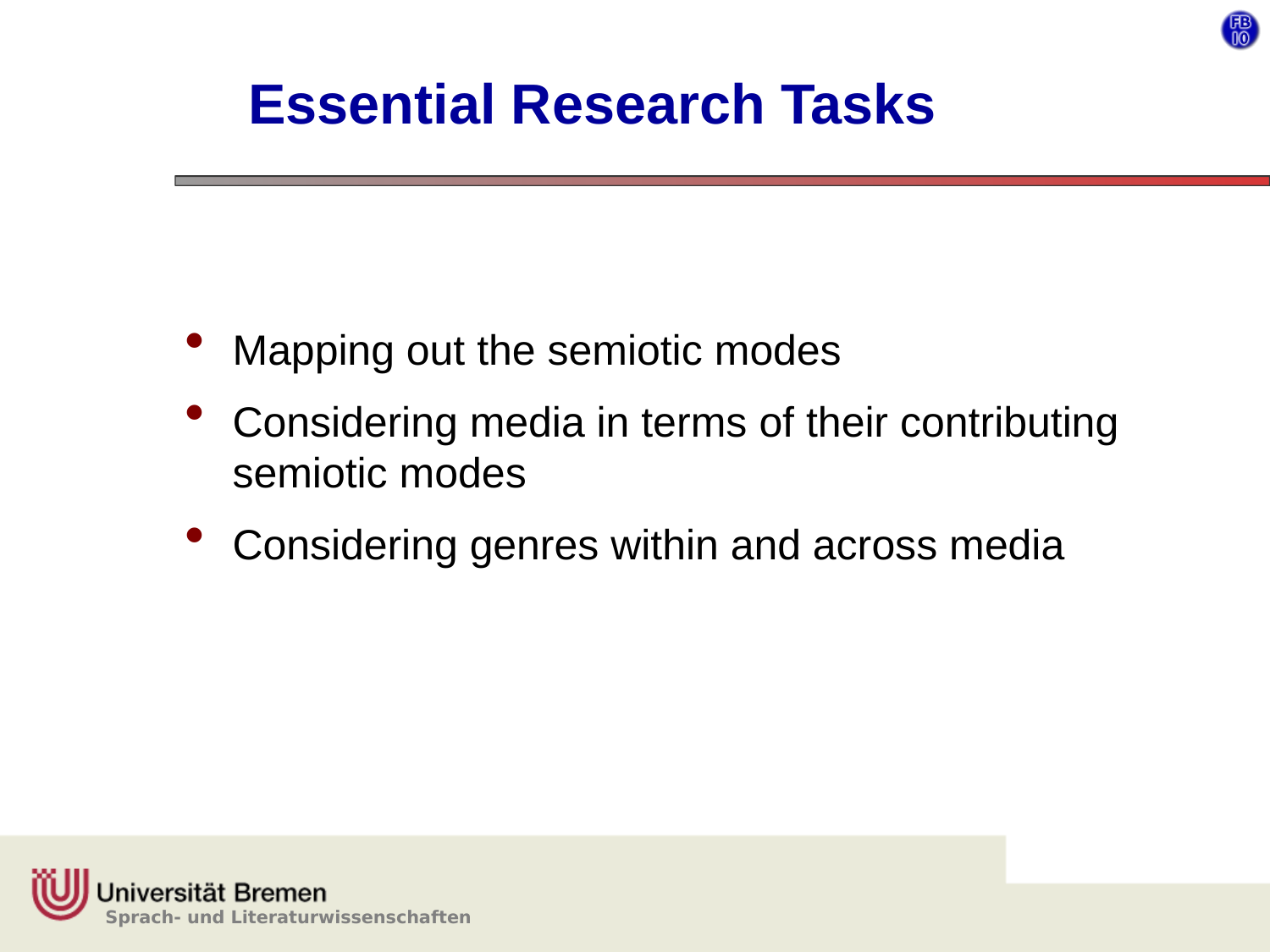

# Essential Research Tasks
Mapping out the semiotic modes
Considering media in terms of their contributing semiotic modes
Considering genres within and across media